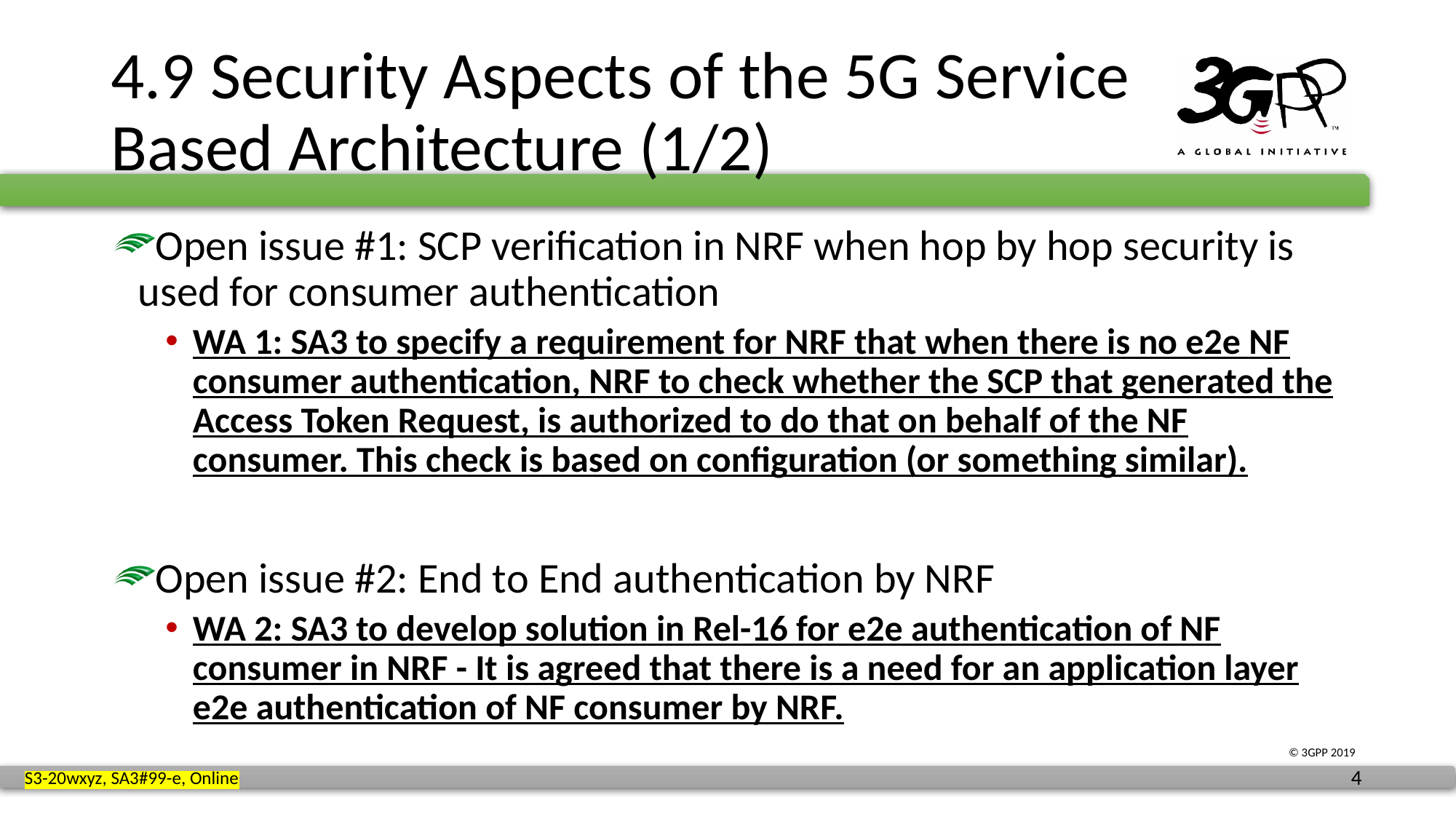

# 4.9 Security Aspects of the 5G Service Based Architecture (1/2)
Open issue #1: SCP verification in NRF when hop by hop security is used for consumer authentication
WA 1: SA3 to specify a requirement for NRF that when there is no e2e NF consumer authentication, NRF to check whether the SCP that generated the Access Token Request, is authorized to do that on behalf of the NF consumer. This check is based on configuration (or something similar).

Open issue #2: End to End authentication by NRF
WA 2: SA3 to develop solution in Rel-16 for e2e authentication of NF consumer in NRF - It is agreed that there is a need for an application layer e2e authentication of NF consumer by NRF.